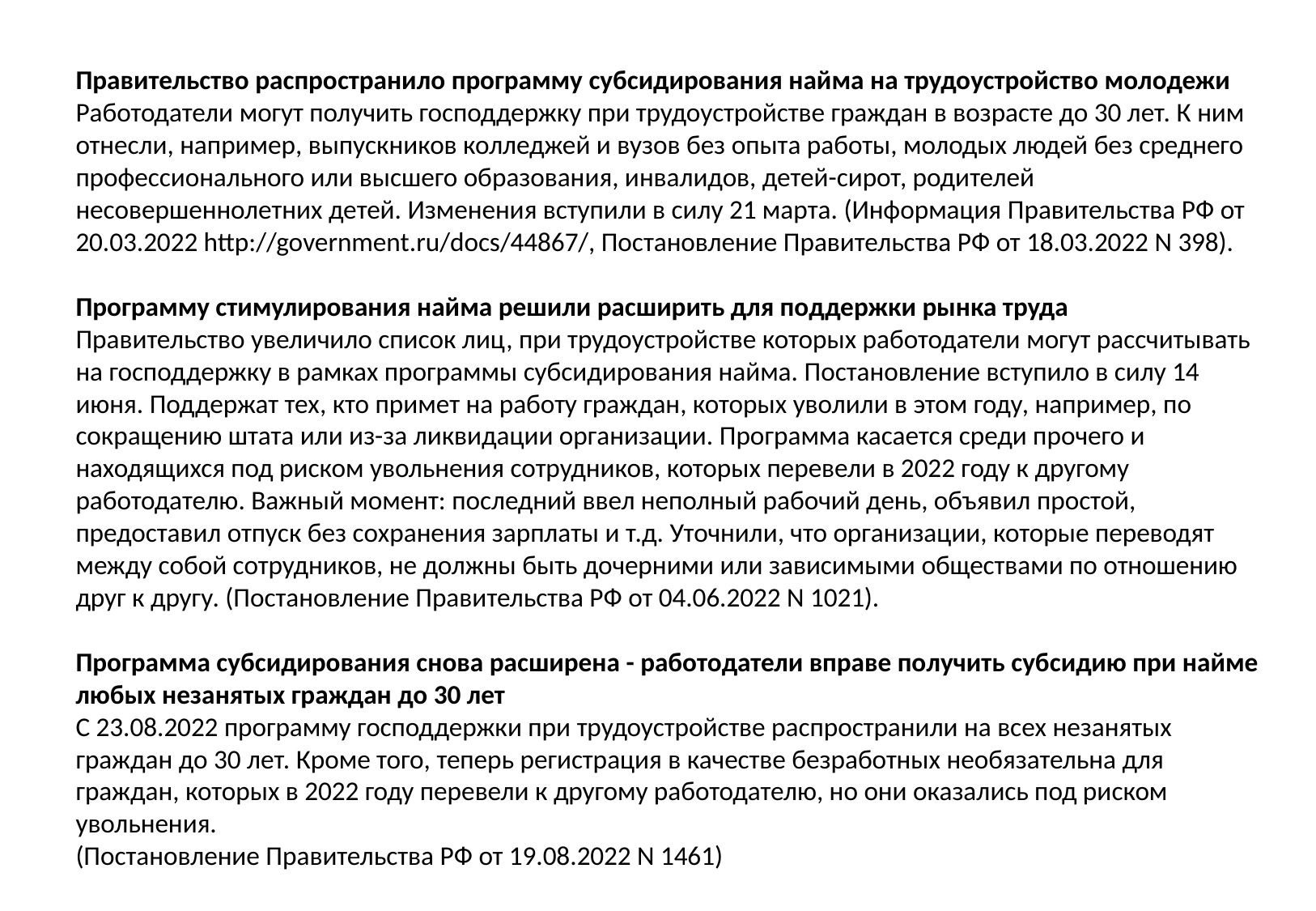

Правительство распространило программу субсидирования найма на трудоустройство молодежи
Работодатели могут получить господдержку при трудоустройстве граждан в возрасте до 30 лет. К ним отнесли, например, выпускников колледжей и вузов без опыта работы, молодых людей без среднего профессионального или высшего образования, инвалидов, детей-сирот, родителей несовершеннолетних детей. Изменения вступили в силу 21 марта. (Информация Правительства РФ от 20.03.2022 http://government.ru/docs/44867/, Постановление Правительства РФ от 18.03.2022 N 398).

Программу стимулирования найма решили расширить для поддержки рынка труда
Правительство увеличило список лиц, при трудоустройстве которых работодатели могут рассчитывать на господдержку в рамках программы субсидирования найма. Постановление вступило в силу 14 июня. Поддержат тех, кто примет на работу граждан, которых уволили в этом году, например, по сокращению штата или из-за ликвидации организации. Программа касается среди прочего и находящихся под риском увольнения сотрудников, которых перевели в 2022 году к другому работодателю. Важный момент: последний ввел неполный рабочий день, объявил простой, предоставил отпуск без сохранения зарплаты и т.д. Уточнили, что организации, которые переводят между собой сотрудников, не должны быть дочерними или зависимыми обществами по отношению друг к другу. (Постановление Правительства РФ от 04.06.2022 N 1021).

Программа субсидирования снова расширена - работодатели вправе получить субсидию при найме любых незанятых граждан до 30 лет
С 23.08.2022 программу господдержки при трудоустройстве распространили на всех незанятых граждан до 30 лет. Кроме того, теперь регистрация в качестве безработных необязательна для граждан, которых в 2022 году перевели к другому работодателю, но они оказались под риском увольнения.
(Постановление Правительства РФ от 19.08.2022 N 1461)